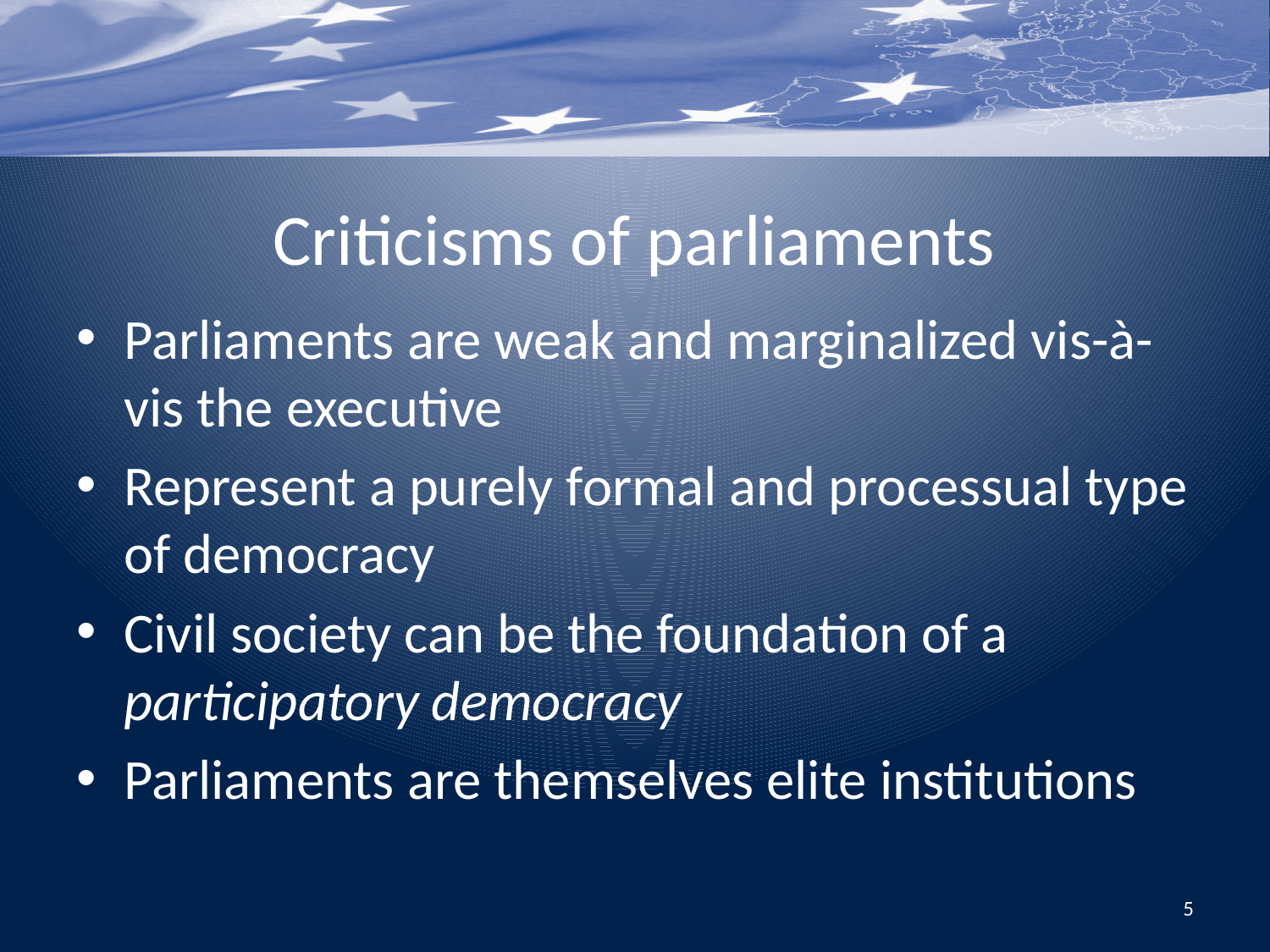

# Criticisms of parliaments
Parliaments are weak and marginalized vis-à-vis the executive
Represent a purely formal and processual type of democracy
Civil society can be the foundation of a participatory democracy
Parliaments are themselves elite institutions
5